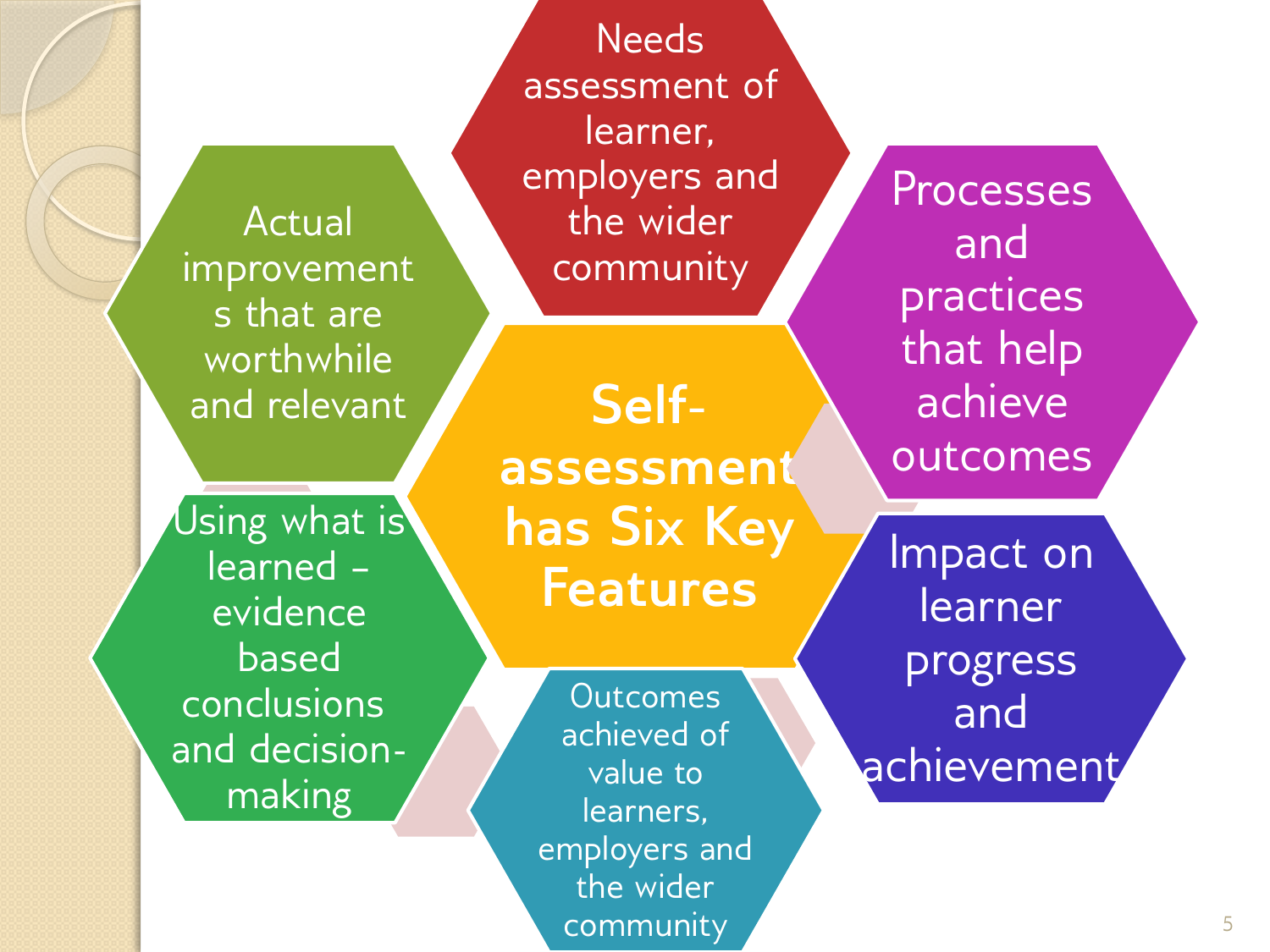

Self-assessment has Six Key Features
Needs assessment of learner, employers and the wider community
Processes and practices that help achieve outcomes
Impact on learner progress and achievement
Outcomes achieved of value to learners, employers and the wider community
Using what is learned – evidence based conclusions  and decision-making
Actual improvements that are worthwhile and relevant
#

5